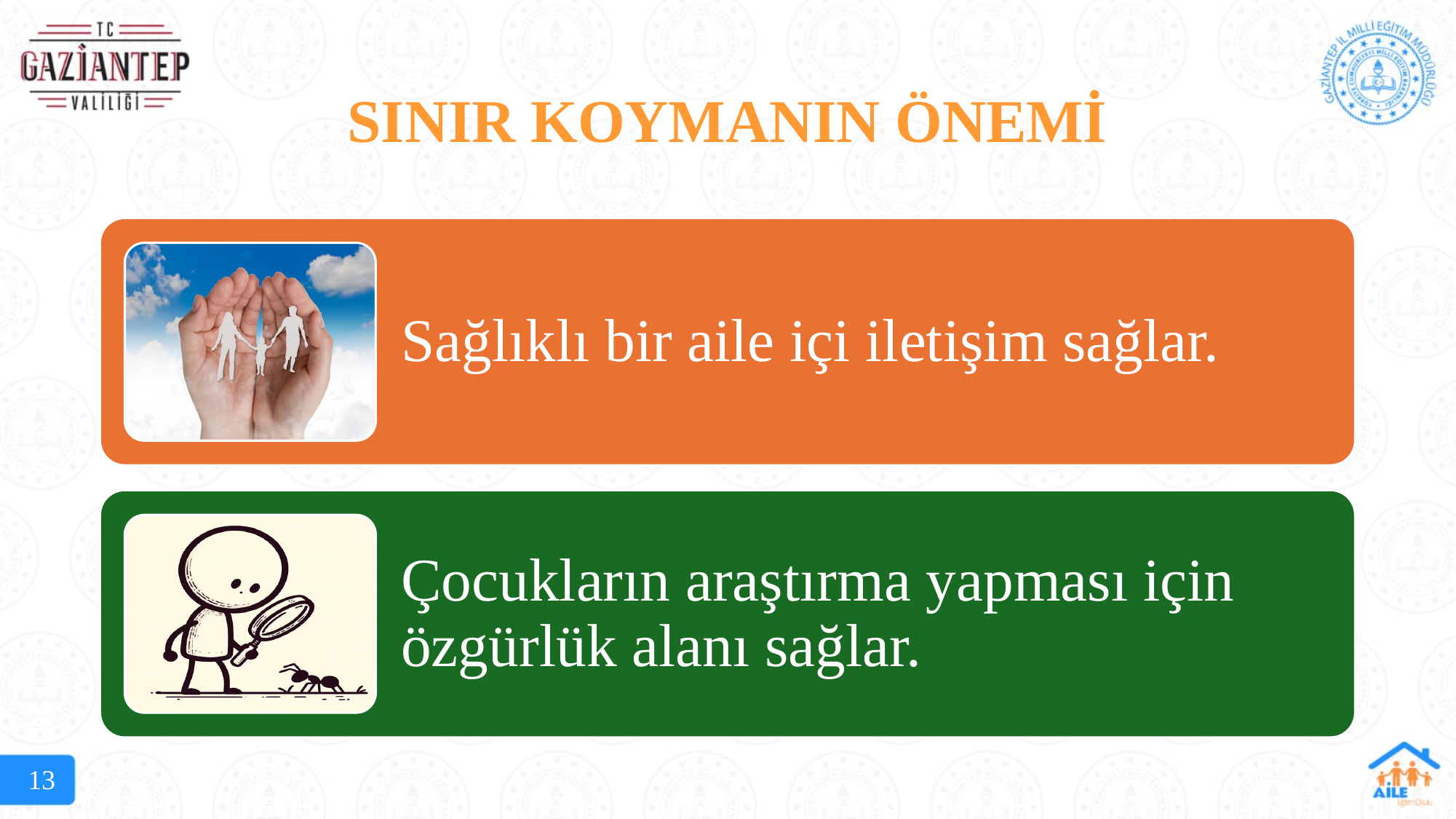

# SINIR KOYMANIN ÖNEMİ
Sağlıklı bir aile içi iletişim sağlar.
Çocukların araştırma yapması için özgürlük alanı sağlar.
13